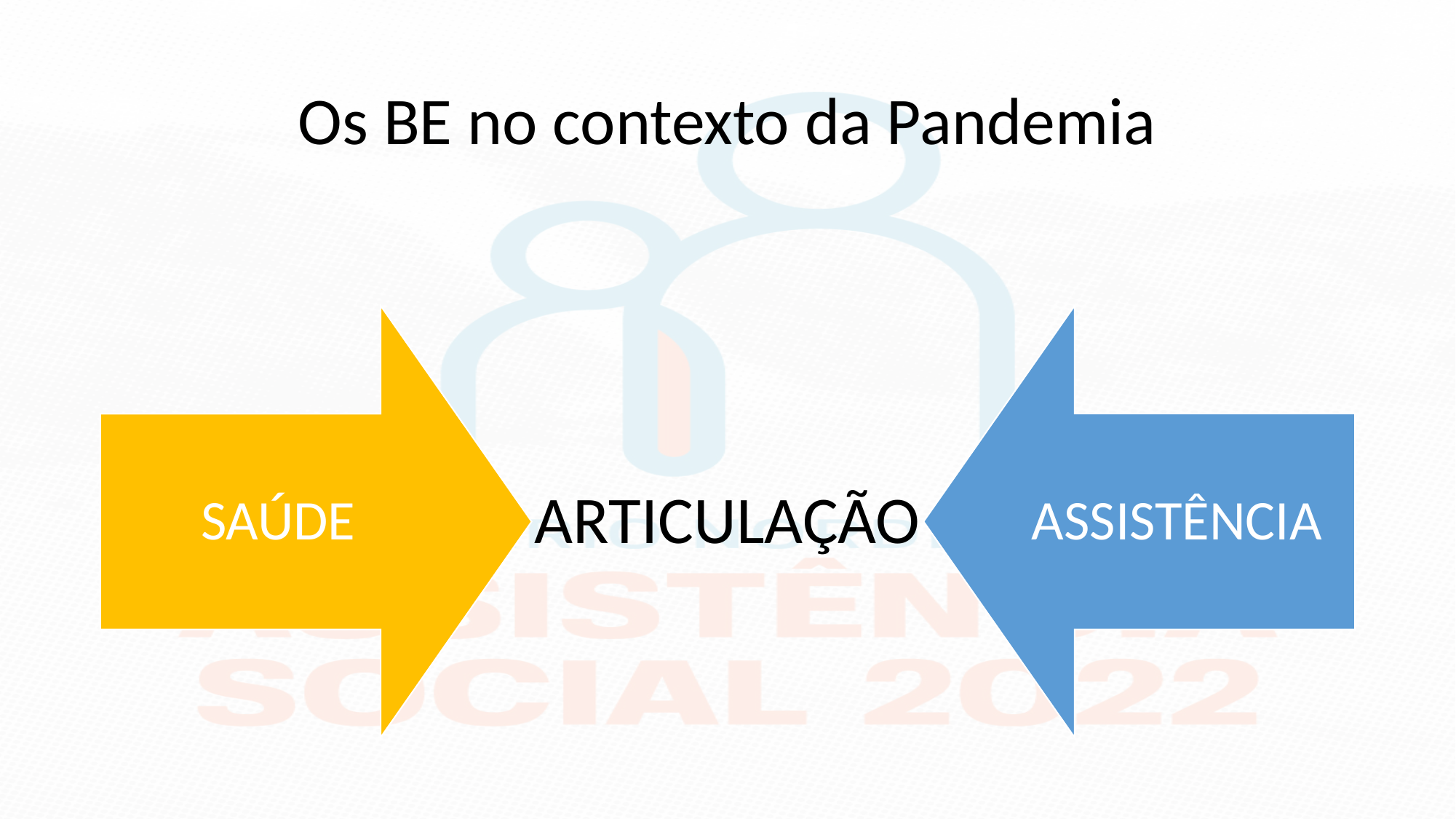

# Os BE no contexto da Pandemia
SAÚDE
ASSISTÊNCIA
ARTICULAÇÃO